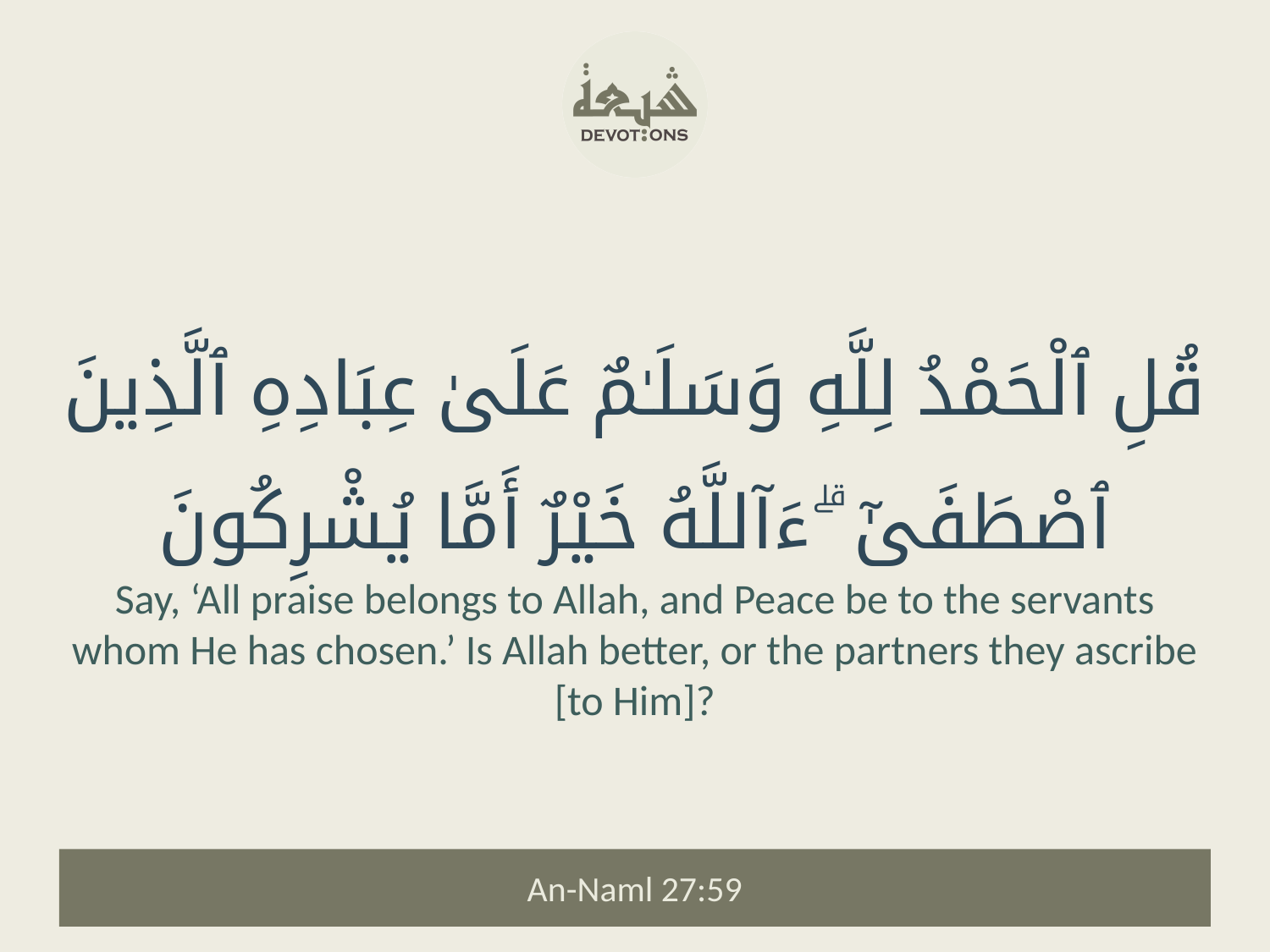

قُلِ ٱلْحَمْدُ لِلَّهِ وَسَلَـٰمٌ عَلَىٰ عِبَادِهِ ٱلَّذِينَ ٱصْطَفَىٰٓ ۗ ءَآللَّهُ خَيْرٌ أَمَّا يُشْرِكُونَ
Say, ‘All praise belongs to Allah, and Peace be to the servants whom He has chosen.’ Is Allah better, or the partners they ascribe [to Him]?
An-Naml 27:59